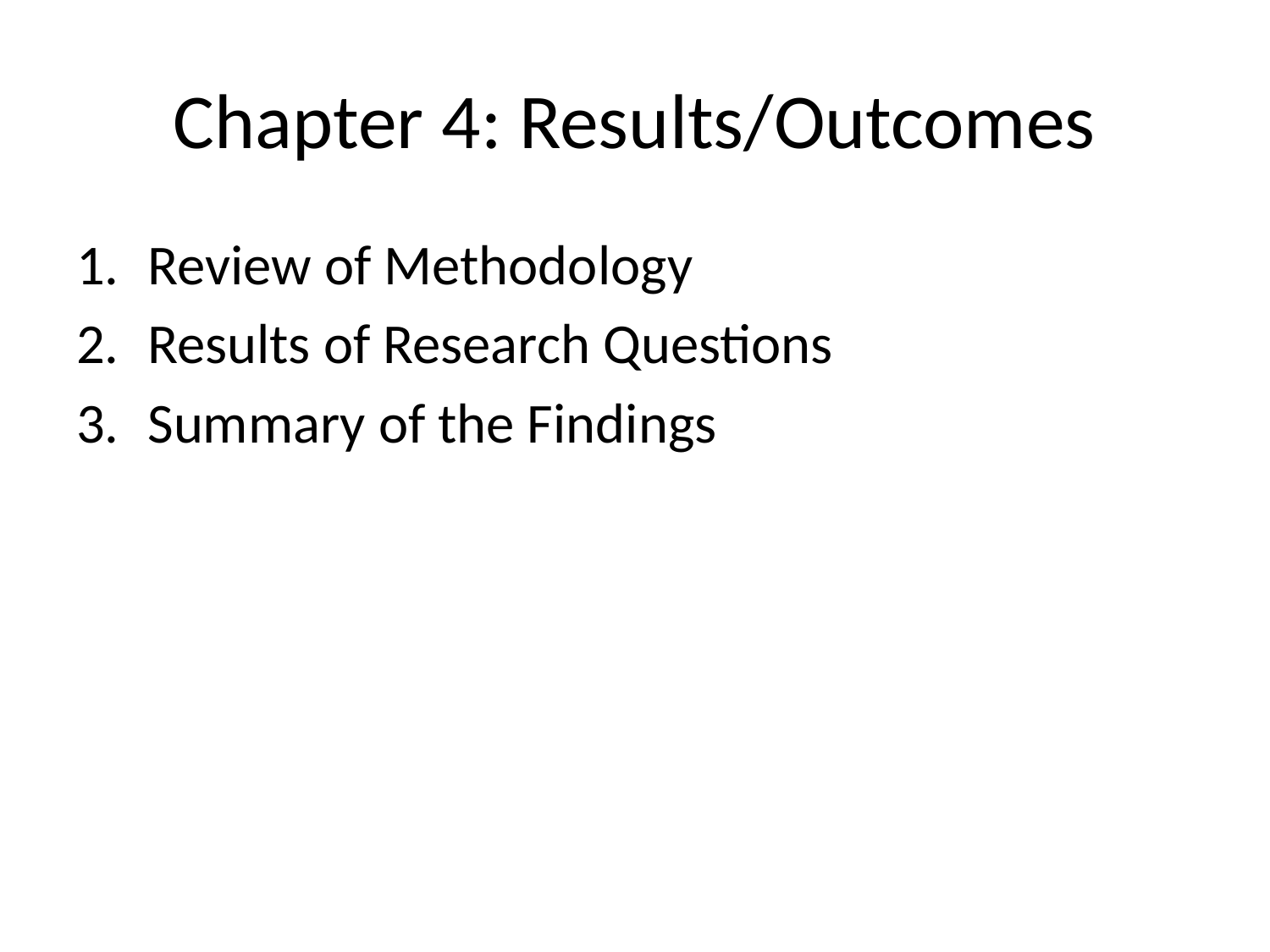

# Chapter 4: Results/Outcomes
Review of Methodology
Results of Research Questions
Summary of the Findings